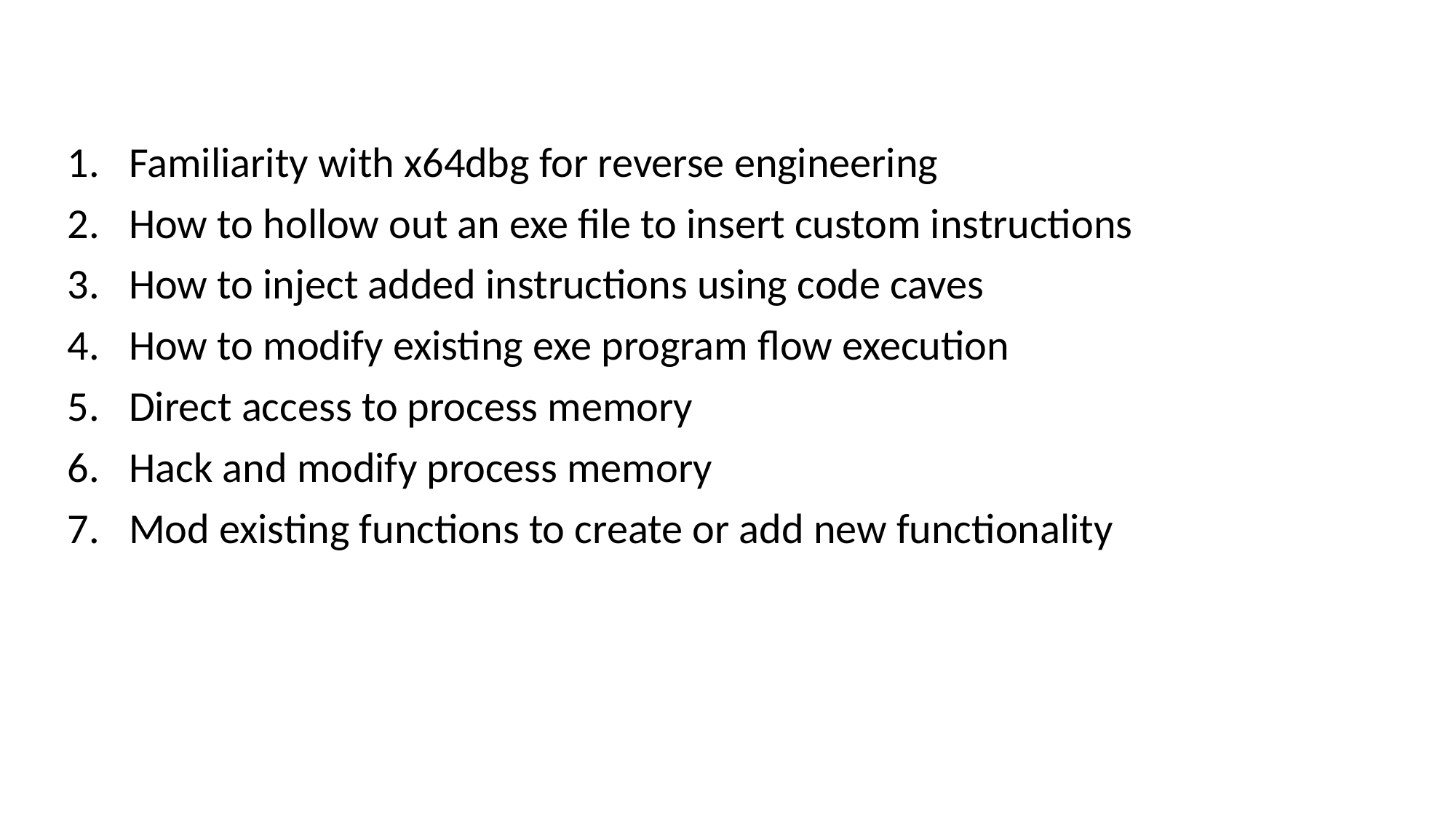

Familiarity with x64dbg for reverse engineering
How to hollow out an exe file to insert custom instructions
How to inject added instructions using code caves
How to modify existing exe program flow execution
Direct access to process memory
Hack and modify process memory
Mod existing functions to create or add new functionality